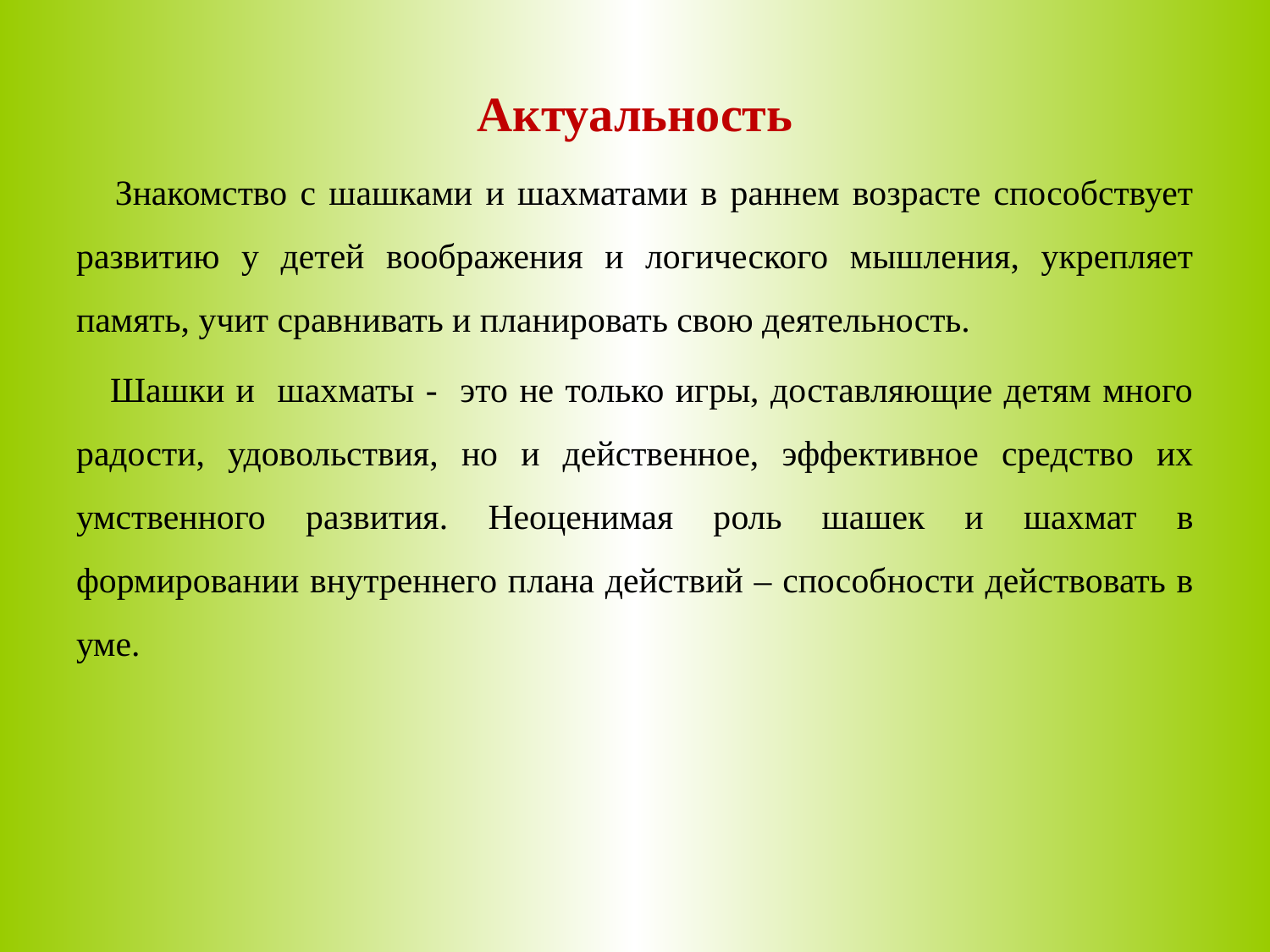

Актуальность
   Знакомство с шашками и шахматами в раннем возрасте способствует развитию у детей воображения и логического мышления, укрепляет память, учит сравнивать и планировать свою деятельность.
   Шашки и  шахматы -  это не только игры, доставляющие детям много радости, удовольствия, но и действенное, эффективное средство их умственного развития. Неоценимая роль шашек и шахмат в формировании внутреннего плана действий – способности действовать в уме.